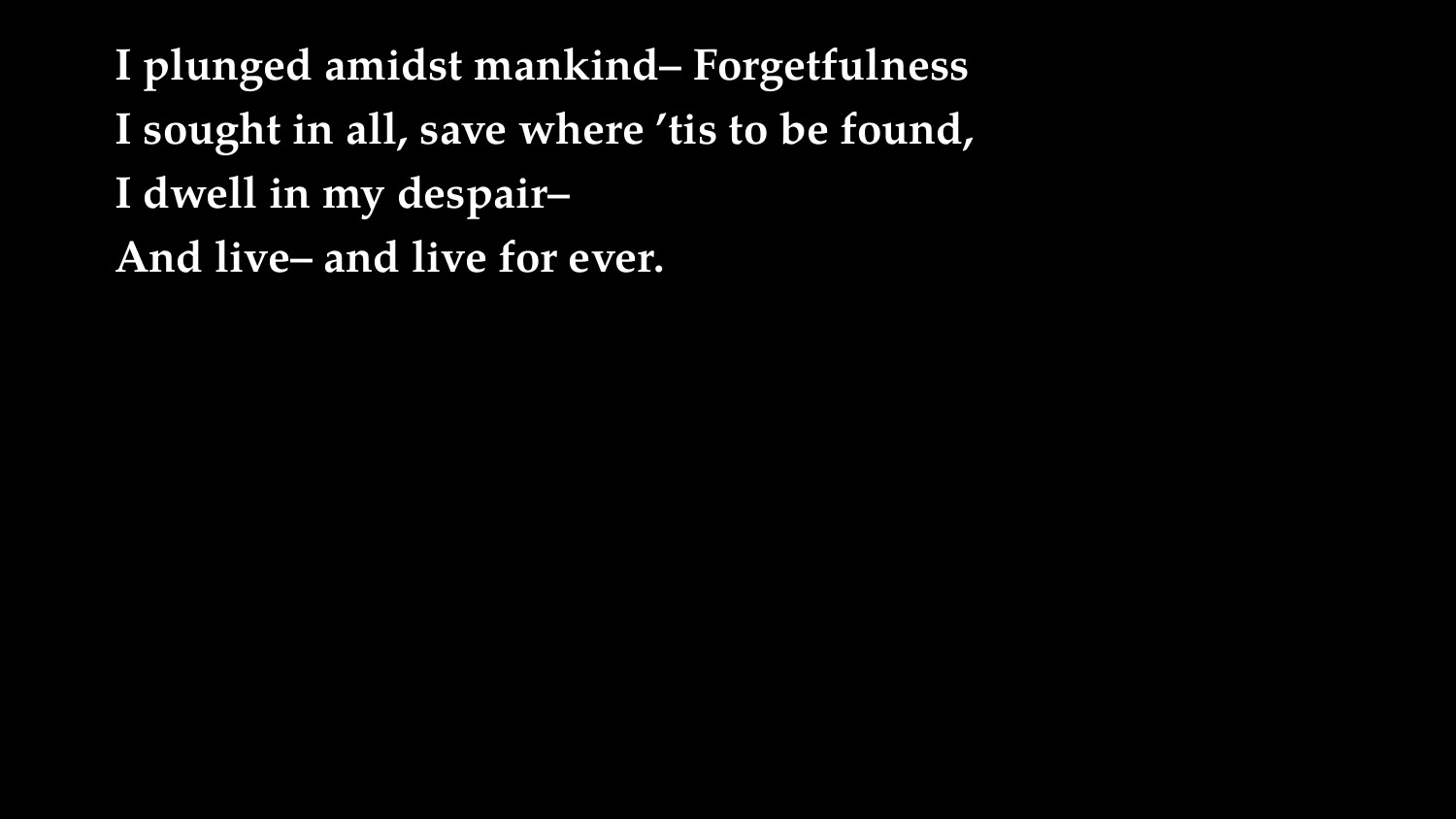

# I plunged amidst mankind– Forgetfulness I sought in all, save where ’tis to be found, I dwell in my despair– And live– and live for ever.